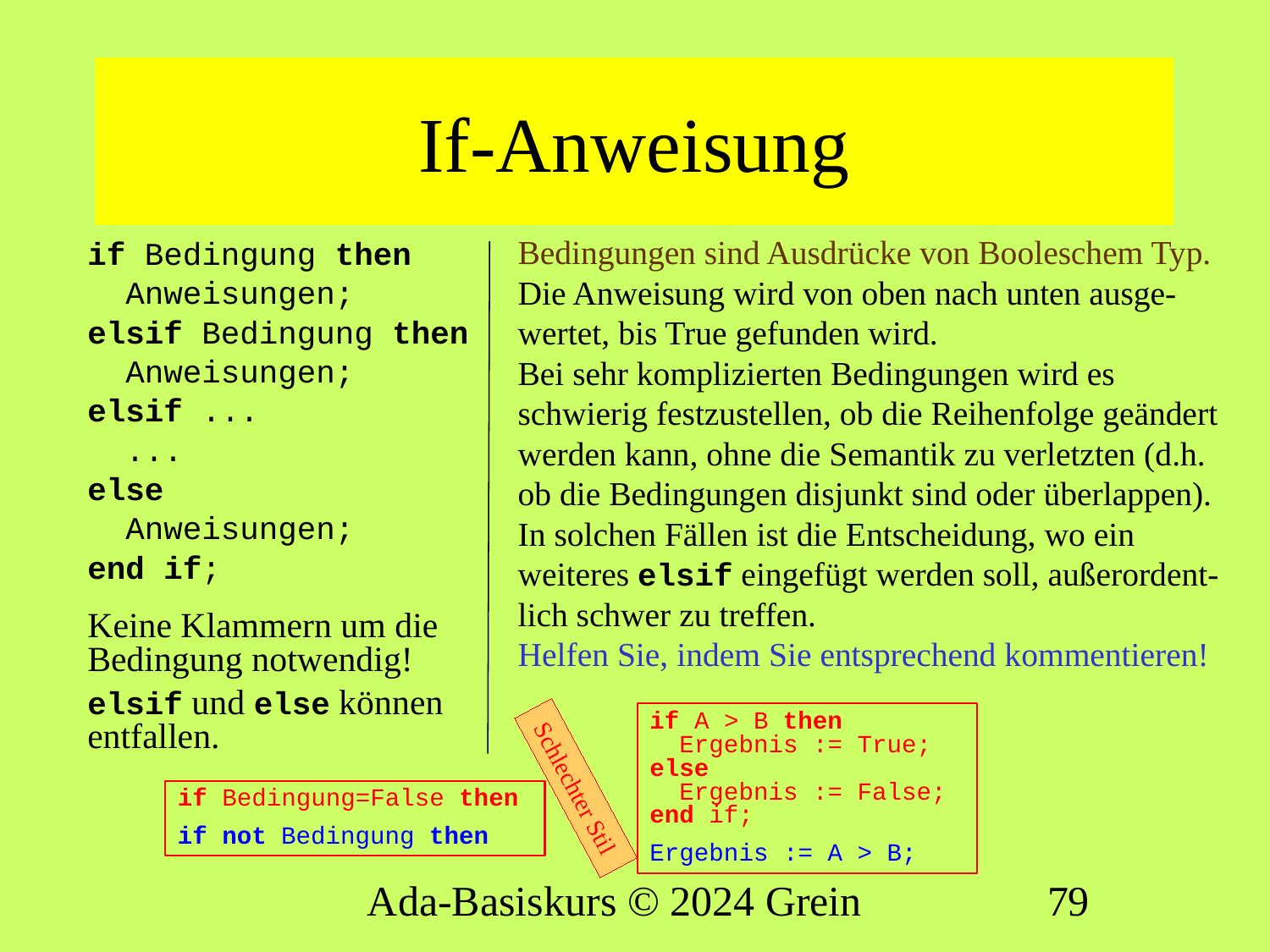

# If-Anweisung
Bedingungen sind Ausdrücke von Booleschem Typ.
Die Anweisung wird von oben nach unten ausge-wertet, bis True gefunden wird.
Bei sehr komplizierten Bedingungen wird es schwierig festzustellen, ob die Reihenfolge geändert werden kann, ohne die Semantik zu verletzten (d.h. ob die Bedingungen disjunkt sind oder überlappen). In solchen Fällen ist die Entscheidung, wo ein weiteres elsif eingefügt werden soll, außerordent-lich schwer zu treffen.
Helfen Sie, indem Sie entsprechend kommentieren!
if Bedingung then
  Anweisungen;
elsif Bedingung then
  Anweisungen;
elsif ...
  ...
else
  Anweisungen;
end if;

Keine Klammern um die Bedingung notwendig!
elsif und else können entfallen.
if A > B then
  Ergebnis := True;
else
  Ergebnis := False;
end if;
Ergebnis := A > B;
Schlechter Stil
if Bedingung=False then
if not Bedingung then
Ada-Basiskurs © 2024 Grein
79